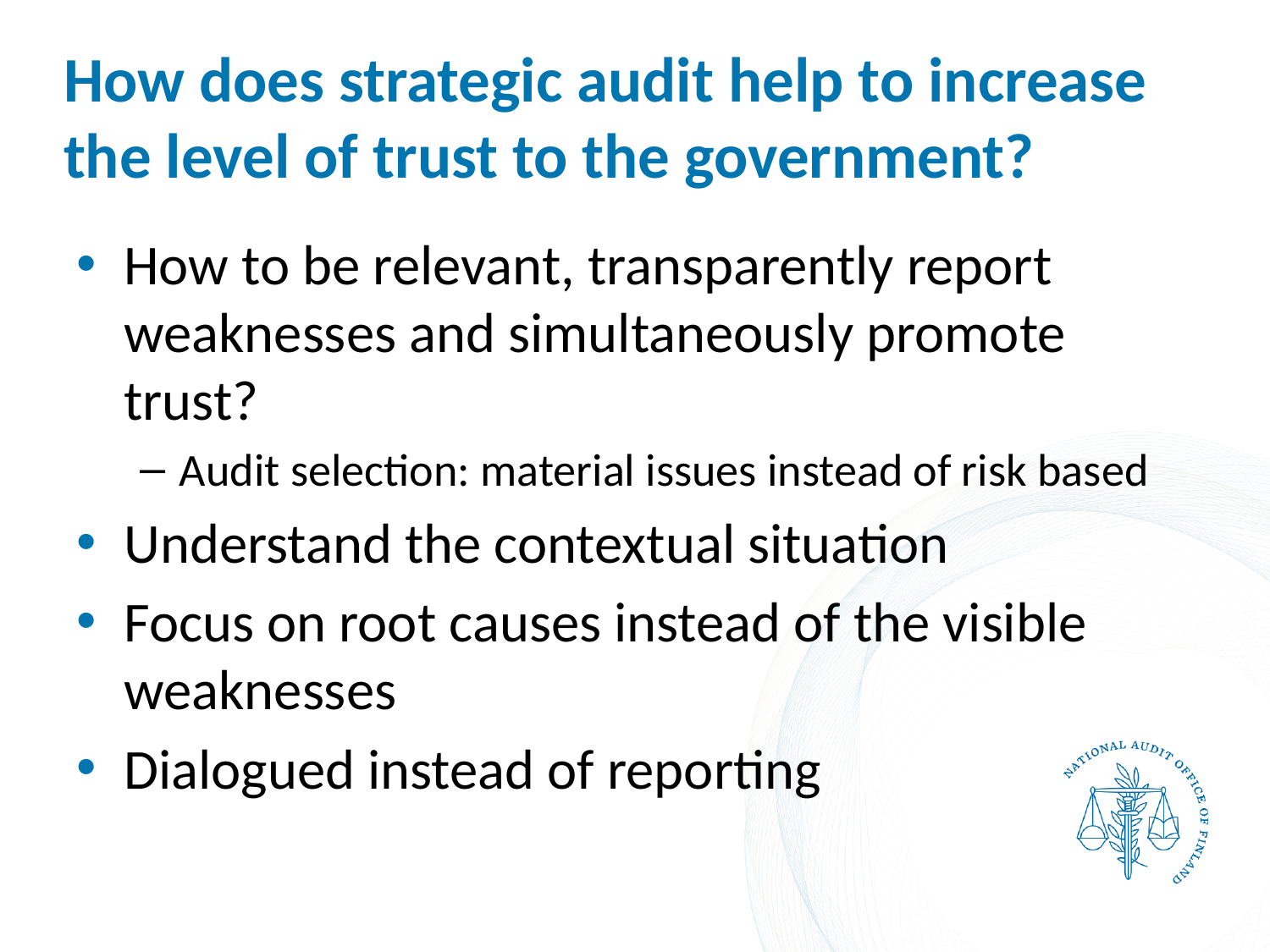

# How does strategic audit help to increase the level of trust to the government?
How to be relevant, transparently report weaknesses and simultaneously promote trust?
Audit selection: material issues instead of risk based
Understand the contextual situation
Focus on root causes instead of the visible weaknesses
Dialogued instead of reporting